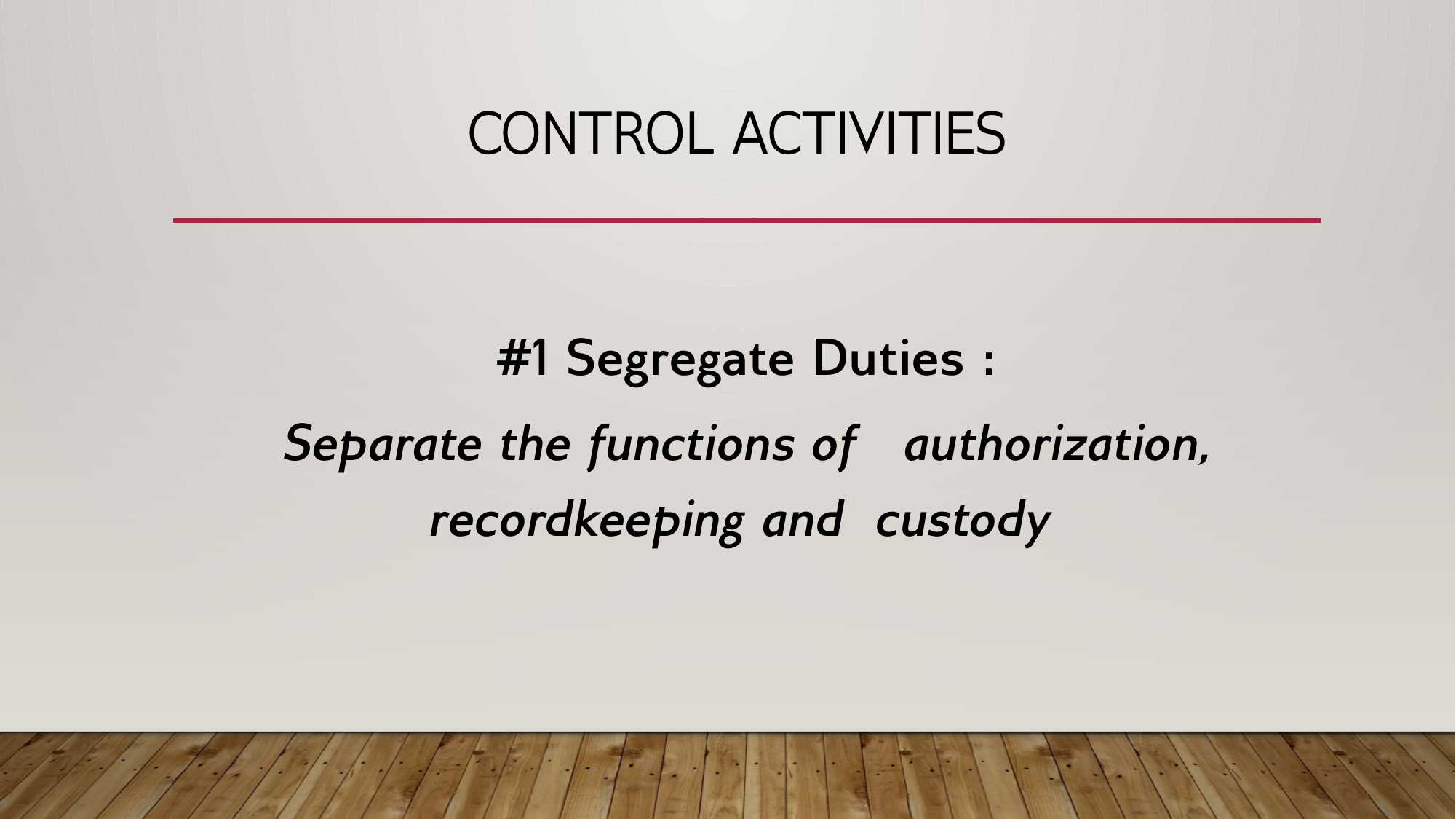

# Control Activities

#1 Segregate Duties :
Separate the functions of   authorization, recordkeeping and  custody